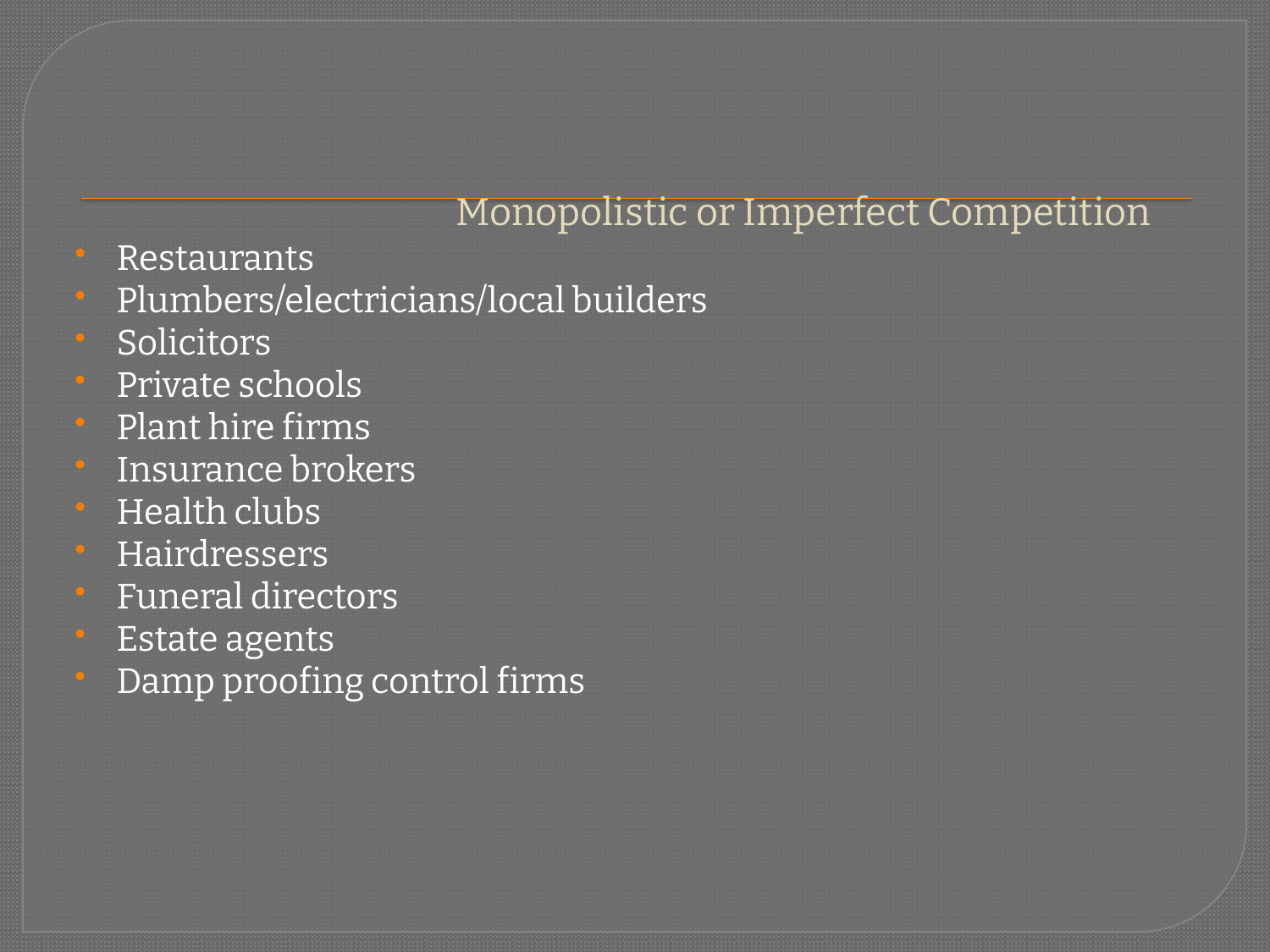

# Monopolistic or Imperfect Competition
Restaurants
Plumbers/electricians/local builders
Solicitors
Private schools
Plant hire firms
Insurance brokers
Health clubs
Hairdressers
Funeral directors
Estate agents
Damp proofing control firms